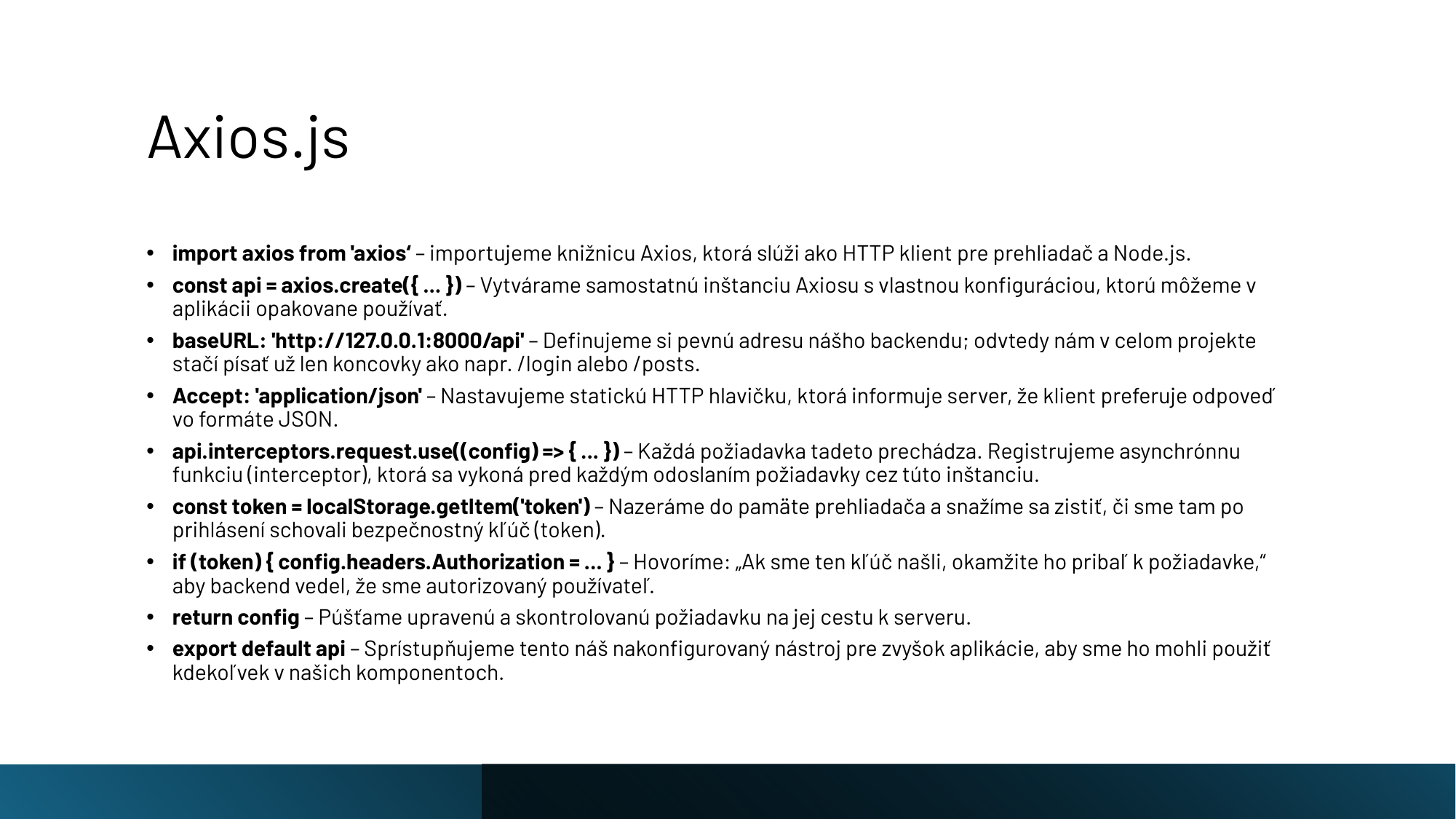

# Axios.js
import axios from 'axios‘ – importujeme knižnicu Axios, ktorá slúži ako HTTP klient pre prehliadač a Node.js.
const api = axios.create({ ... }) – Vytvárame samostatnú inštanciu Axiosu s vlastnou konfiguráciou, ktorú môžeme v aplikácii opakovane používať.
baseURL: 'http://127.0.0.1:8000/api' – Definujeme si pevnú adresu nášho backendu; odvtedy nám v celom projekte stačí písať už len koncovky ako napr. /login alebo /posts.
Accept: 'application/json' – Nastavujeme statickú HTTP hlavičku, ktorá informuje server, že klient preferuje odpoveď vo formáte JSON.
api.interceptors.request.use((config) => { ... }) – Každá požiadavka tadeto prechádza. Registrujeme asynchrónnu funkciu (interceptor), ktorá sa vykoná pred každým odoslaním požiadavky cez túto inštanciu.
const token = localStorage.getItem('token') – Nazeráme do pamäte prehliadača a snažíme sa zistiť, či sme tam po prihlásení schovali bezpečnostný kľúč (token).
if (token) { config.headers.Authorization = ... } – Hovoríme: „Ak sme ten kľúč našli, okamžite ho pribaľ k požiadavke,“ aby backend vedel, že sme autorizovaný používateľ.
return config – Púšťame upravenú a skontrolovanú požiadavku na jej cestu k serveru.
export default api – Sprístupňujeme tento náš nakonfigurovaný nástroj pre zvyšok aplikácie, aby sme ho mohli použiť kdekoľvek v našich komponentoch.